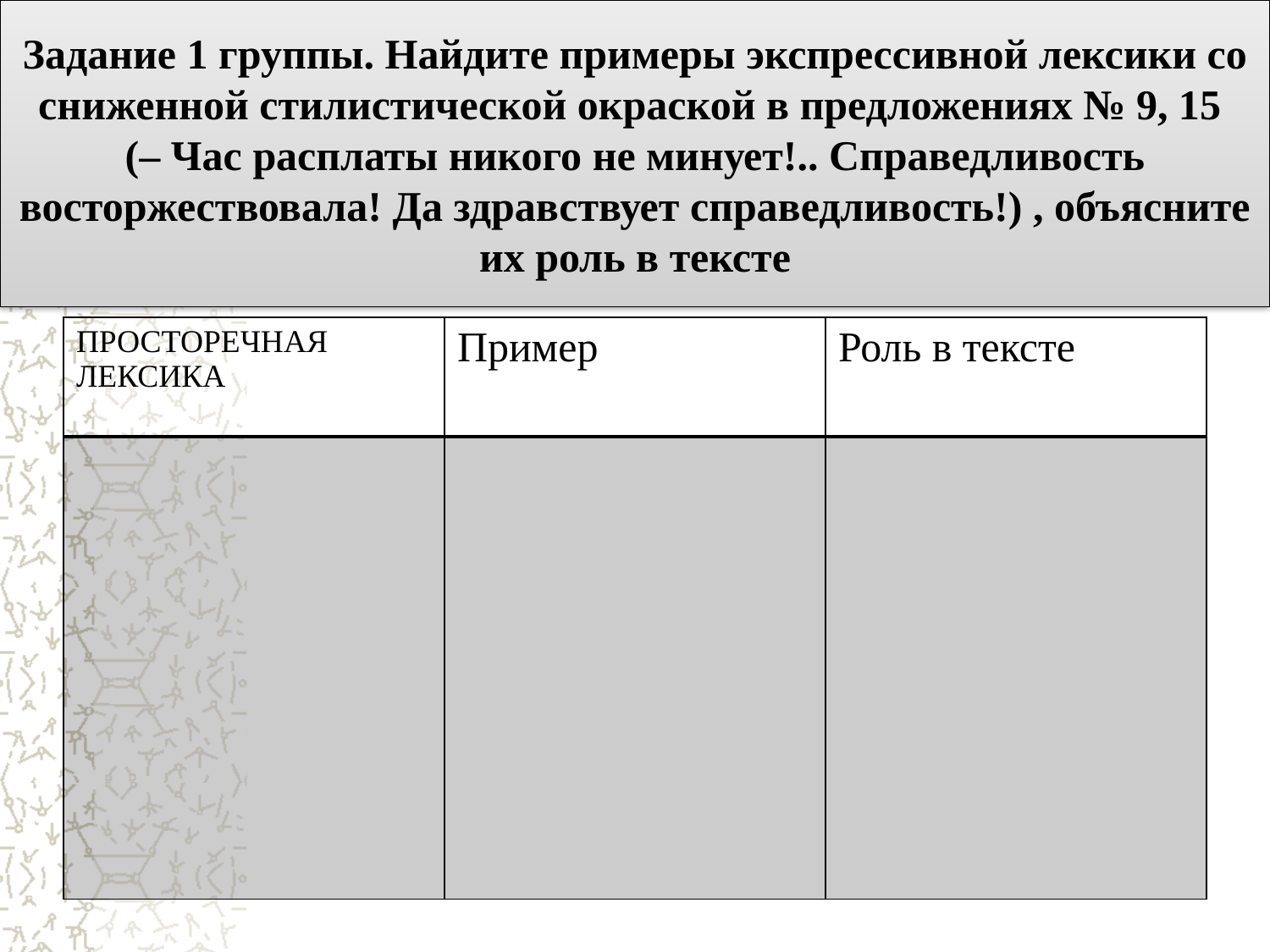

# Задание 1 группы. Найдите примеры экспрессивной лексики со сниженной стилистической окраской в предложениях № 9, 15 (– Час расплаты никого не минует!.. Справедливость восторжествовала! Да здравствует справедливость!) , объясните их роль в тексте
| ПРОСТОРЕЧНАЯ ЛЕКСИКА | Пример | Роль в тексте |
| --- | --- | --- |
|  |  |  |